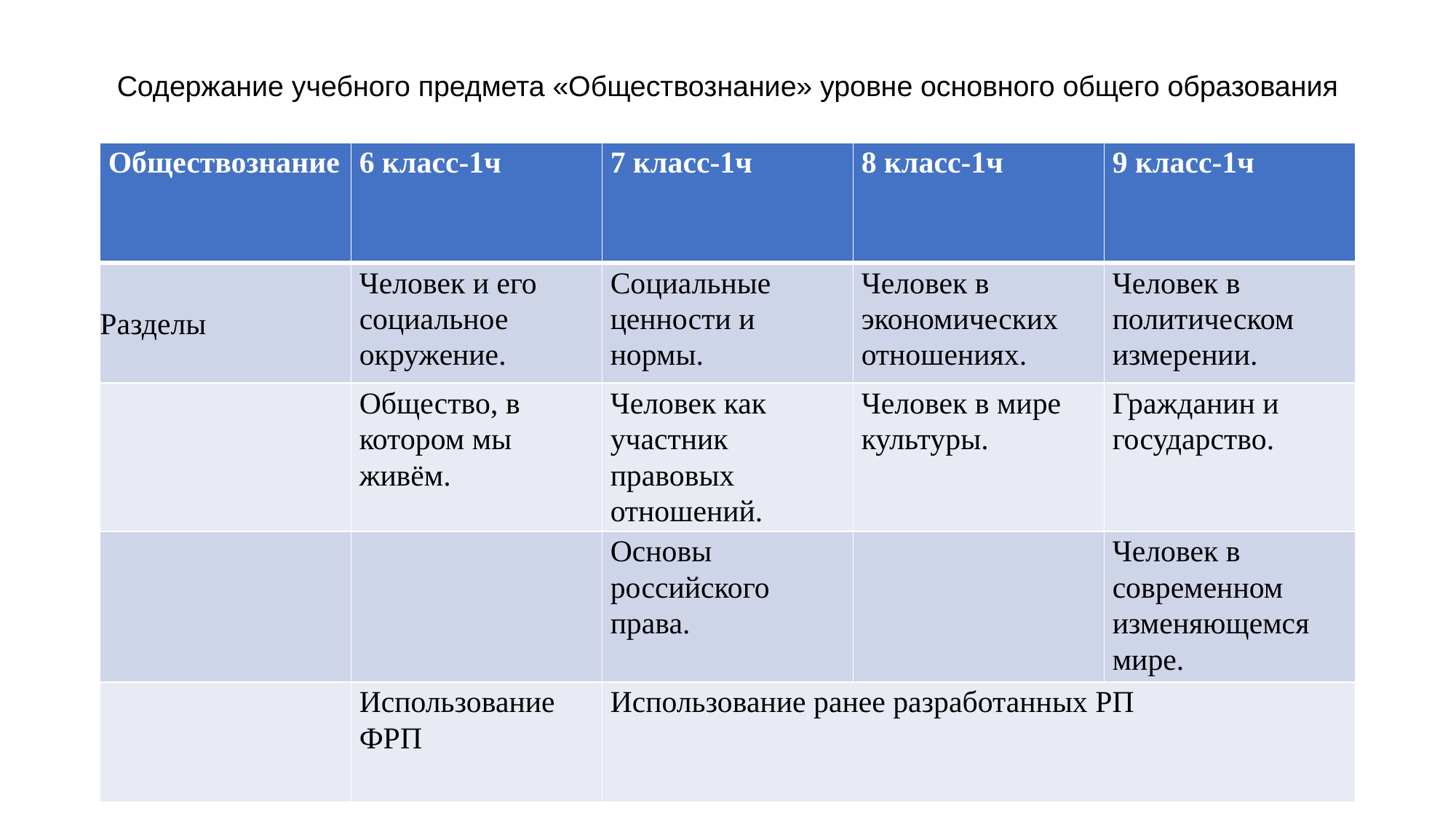

# Содержание учебного предмета «Обществознание» уровне основного общего образования
| Обществознание | 6 класс-1ч | 7 класс-1ч | 8 класс-1ч | 9 класс-1ч |
| --- | --- | --- | --- | --- |
| Разделы | Человек и его социальное окружение. | Социальные ценности и нормы. | Человек в экономических отношениях. | Человек в политическом измерении. |
|  | Общество, в котором мы живём. | Человек как участник правовых отношений. | Человек в мире культуры. | Гражданин и государство. |
|  |  | Основы российского права. |  | Человек в современном изменяющемся мире. |
|  | Использование ФРП | Использование ранее разработанных РП |  |  |